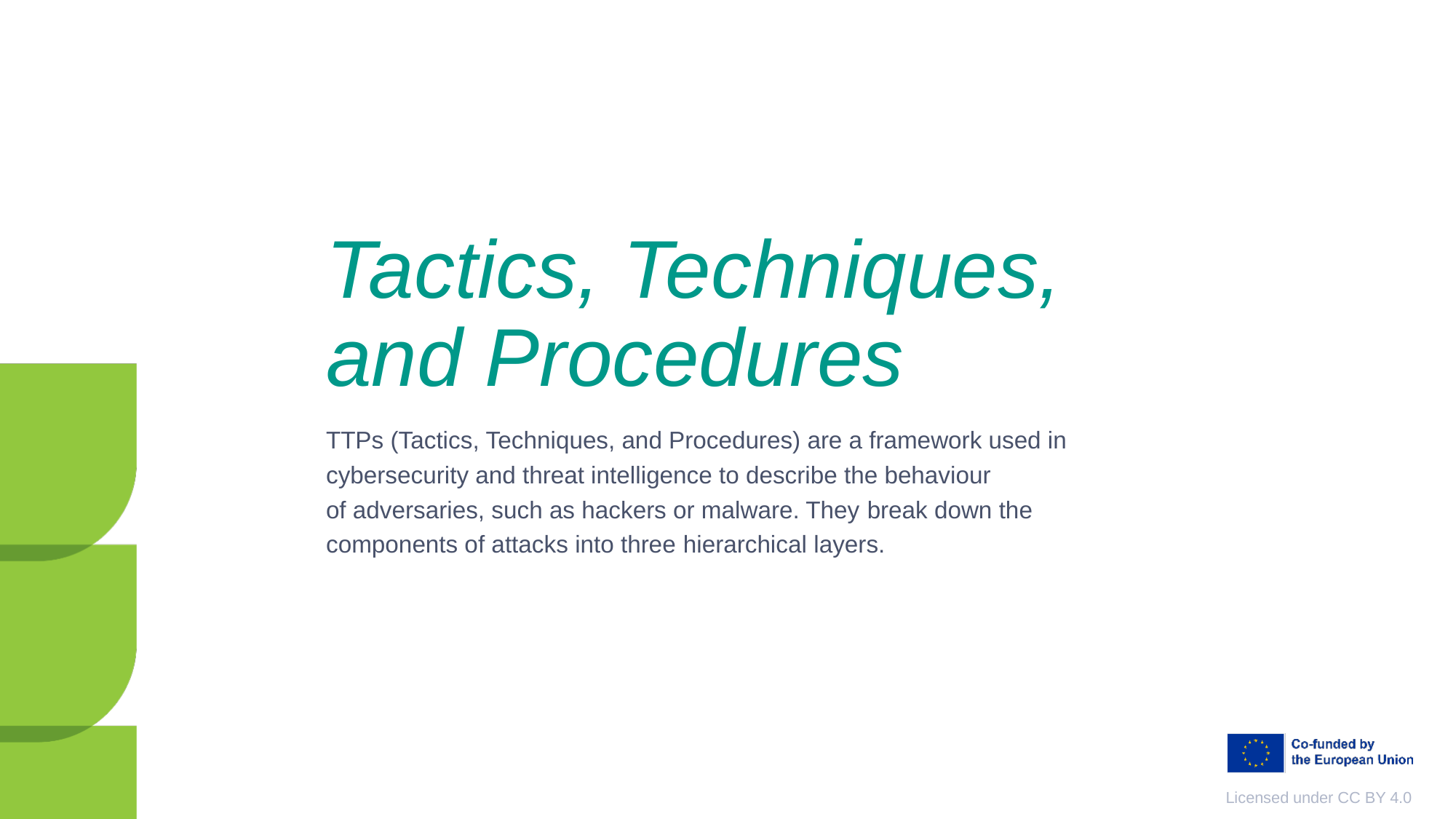

# Tactics, Techniques, and Procedures
TTPs (Tactics, Techniques, and Procedures) are a framework used in cybersecurity and threat intelligence to describe the behaviour of adversaries, such as hackers or malware. They break down the components of attacks into three hierarchical layers.